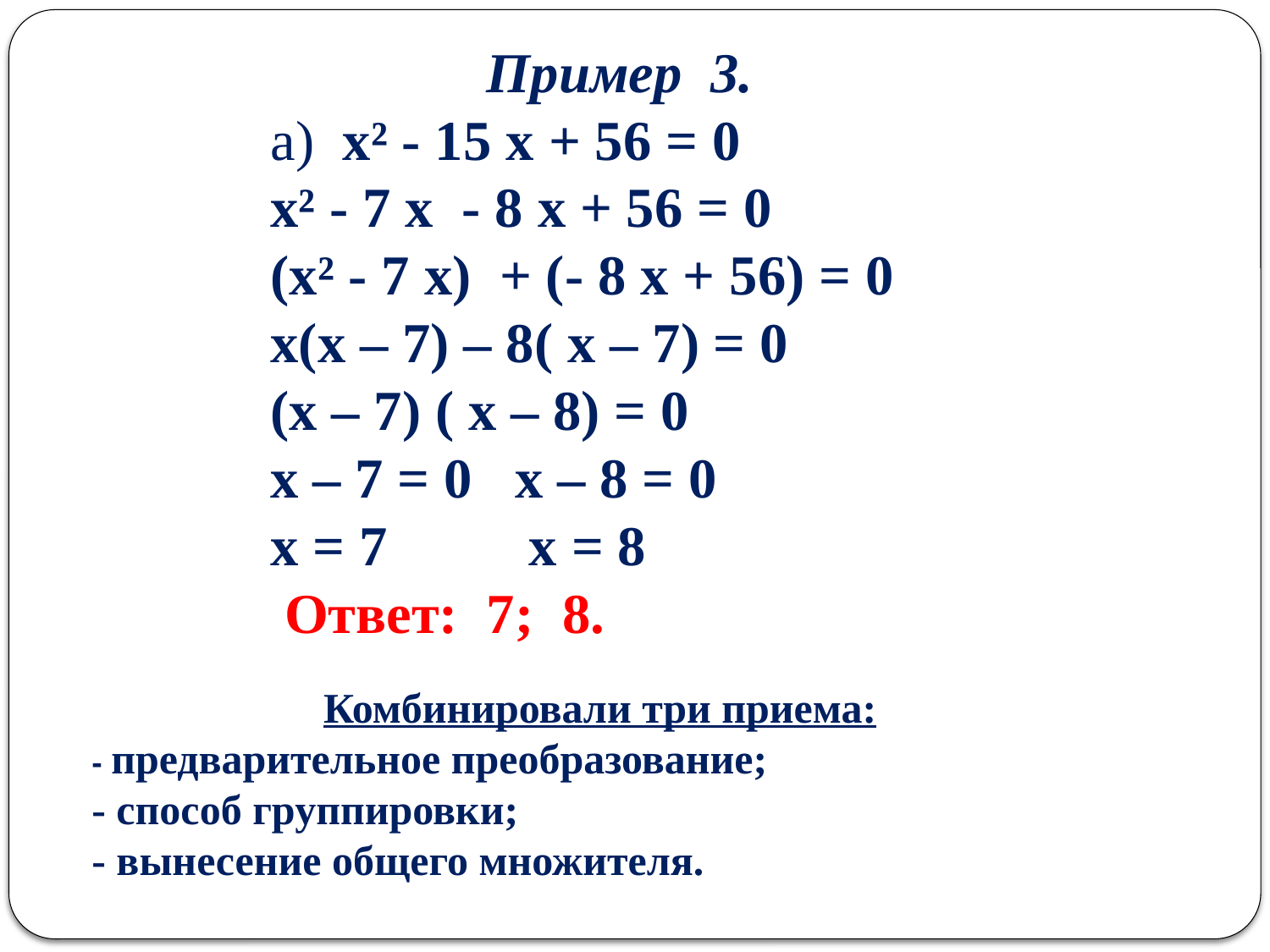

Пример  3.
а)  x² - 15 x + 56 = 0
x² - 7 x  - 8 x + 56 = 0
(x² - 7 x)  + (- 8 x + 56) = 0
x(х – 7) – 8( х – 7) = 0
(х – 7) ( х – 8) = 0
х – 7 = 0   х – 8 = 0
х = 7          х = 8
 Ответ:  7;  8.
Комбинировали три приема:
- предварительное преобразование;
- способ группировки;
- вынесение общего множителя.